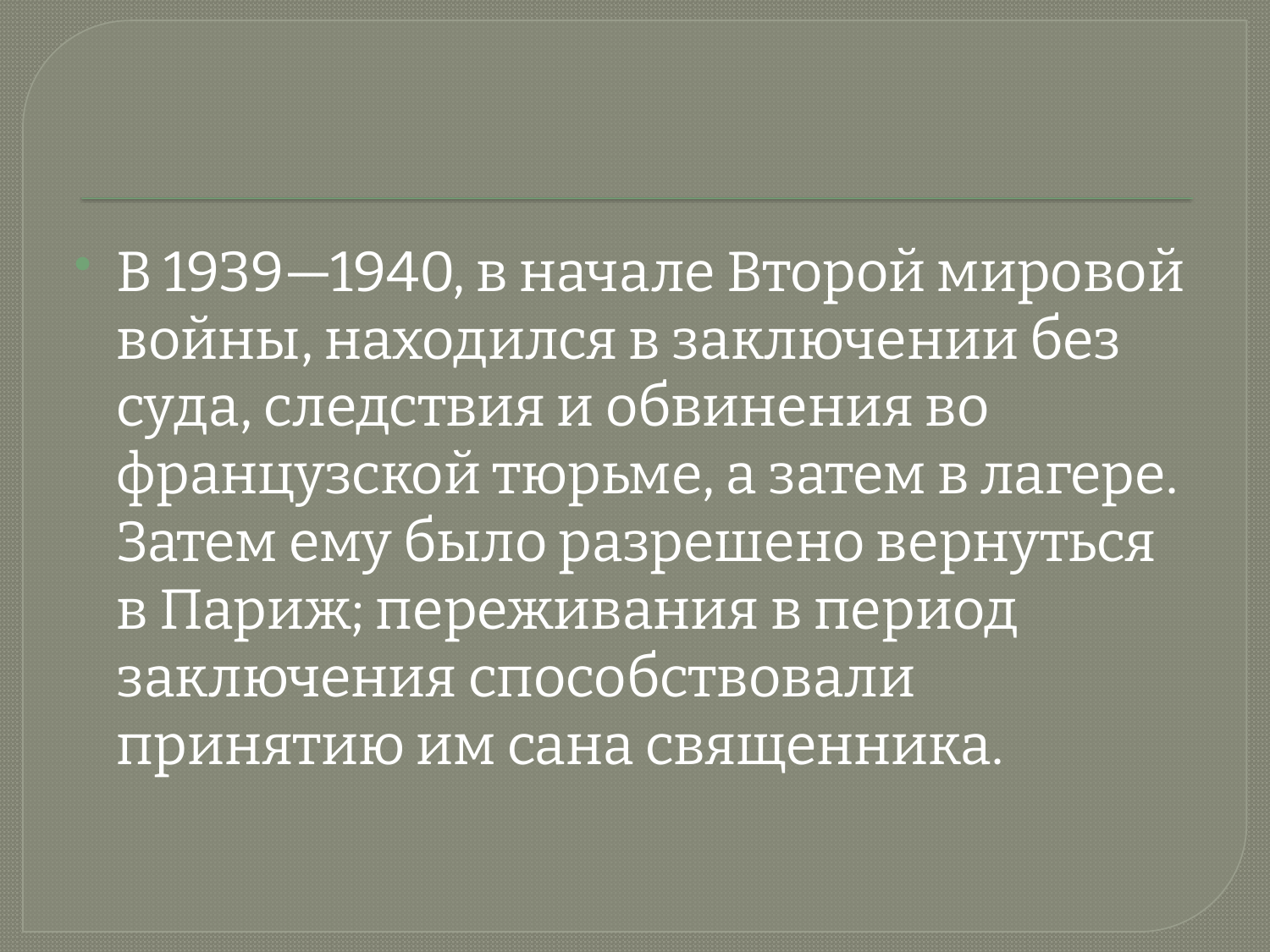

В 1939—1940, в начале Второй мировой войны, находился в заключении без суда, следствия и обвинения во французской тюрьме, а затем в лагере. Затем ему было разрешено вернуться в Париж; переживания в период заключения способствовали принятию им сана священника.